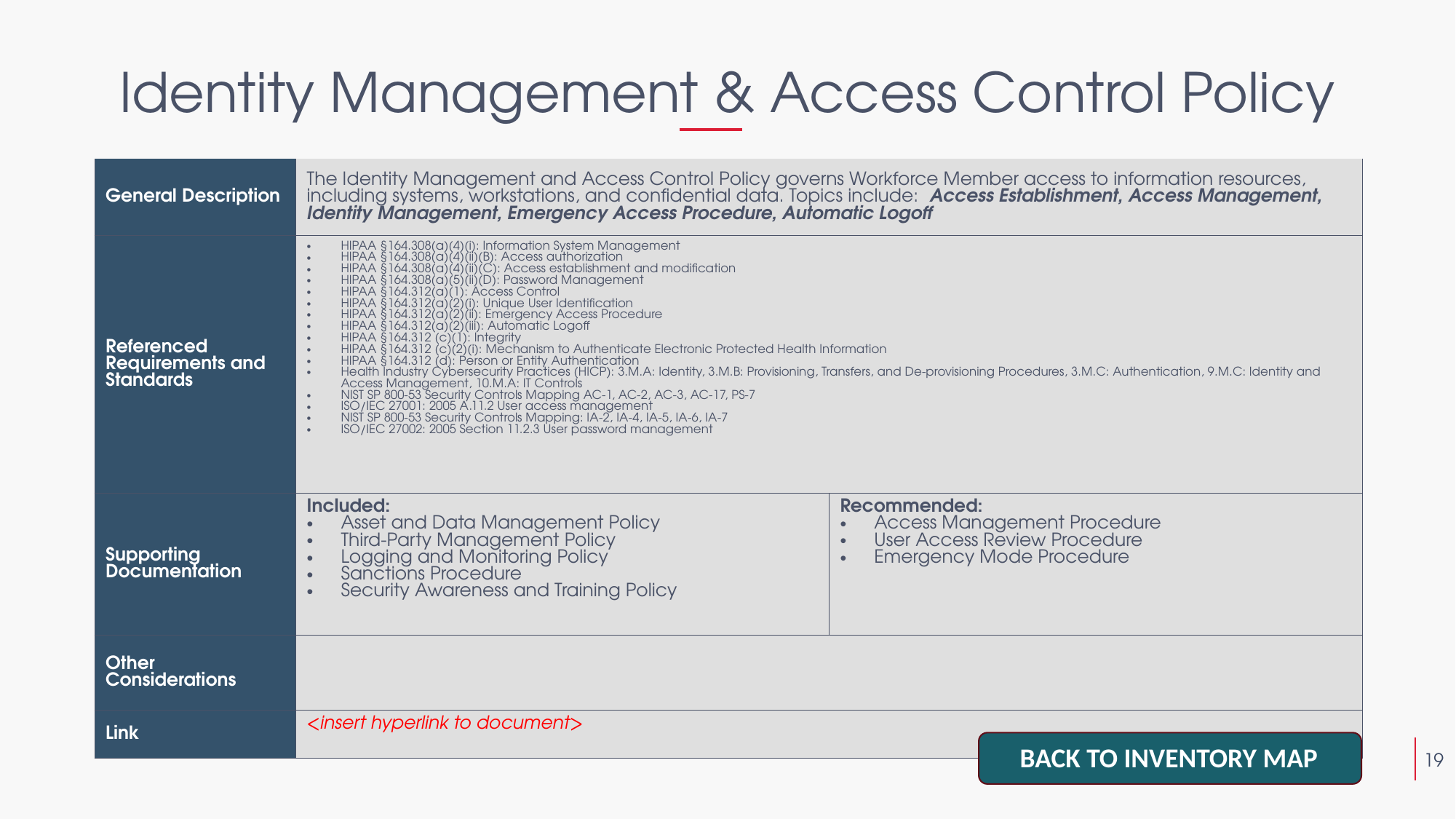

Identity Management & Access Control Policy
| General Description | The Identity Management and Access Control Policy governs Workforce Member access to information resources, including systems, workstations, and confidential data. Topics include: Access Establishment, Access Management, Identity Management, Emergency Access Procedure, Automatic Logoff |  |
| --- | --- | --- |
| Referenced Requirements and Standards | HIPAA §164.308(a)(4)(i): Information System Management HIPAA §164.308(a)(4)(ii)(B): Access authorization HIPAA §164.308(a)(4)(ii)(C): Access establishment and modification HIPAA §164.308(a)(5)(ii)(D): Password Management HIPAA §164.312(a)(1): Access Control HIPAA §164.312(a)(2)(i): Unique User Identification HIPAA §164.312(a)(2)(ii): Emergency Access Procedure HIPAA §164.312(a)(2)(iii): Automatic Logoff HIPAA §164.312 (c)(1): Integrity HIPAA §164.312 (c)(2)(i): Mechanism to Authenticate Electronic Protected Health Information HIPAA §164.312 (d): Person or Entity Authentication Health Industry Cybersecurity Practices (HICP): 3.M.A: Identity, 3.M.B: Provisioning, Transfers, and De-provisioning Procedures, 3.M.C: Authentication, 9.M.C: Identity and Access Management, 10.M.A: IT Controls NIST SP 800-53 Security Controls Mapping AC-1, AC-2, AC-3, AC-17, PS-7 ISO/IEC 27001: 2005 A.11.2 User access management NIST SP 800-53 Security Controls Mapping: IA-2, IA-4, IA-5, IA-6, IA-7 ISO/IEC 27002: 2005 Section 11.2.3 User password management |  |
| Supporting Documentation | Included: Asset and Data Management Policy Third-Party Management Policy Logging and Monitoring Policy Sanctions Procedure Security Awareness and Training Policy | Recommended: Access Management Procedure User Access Review Procedure Emergency Mode Procedure |
| Other Considerations |  |  |
| Link | <insert hyperlink to document> |  |

BACK TO INVENTORY MAP
19